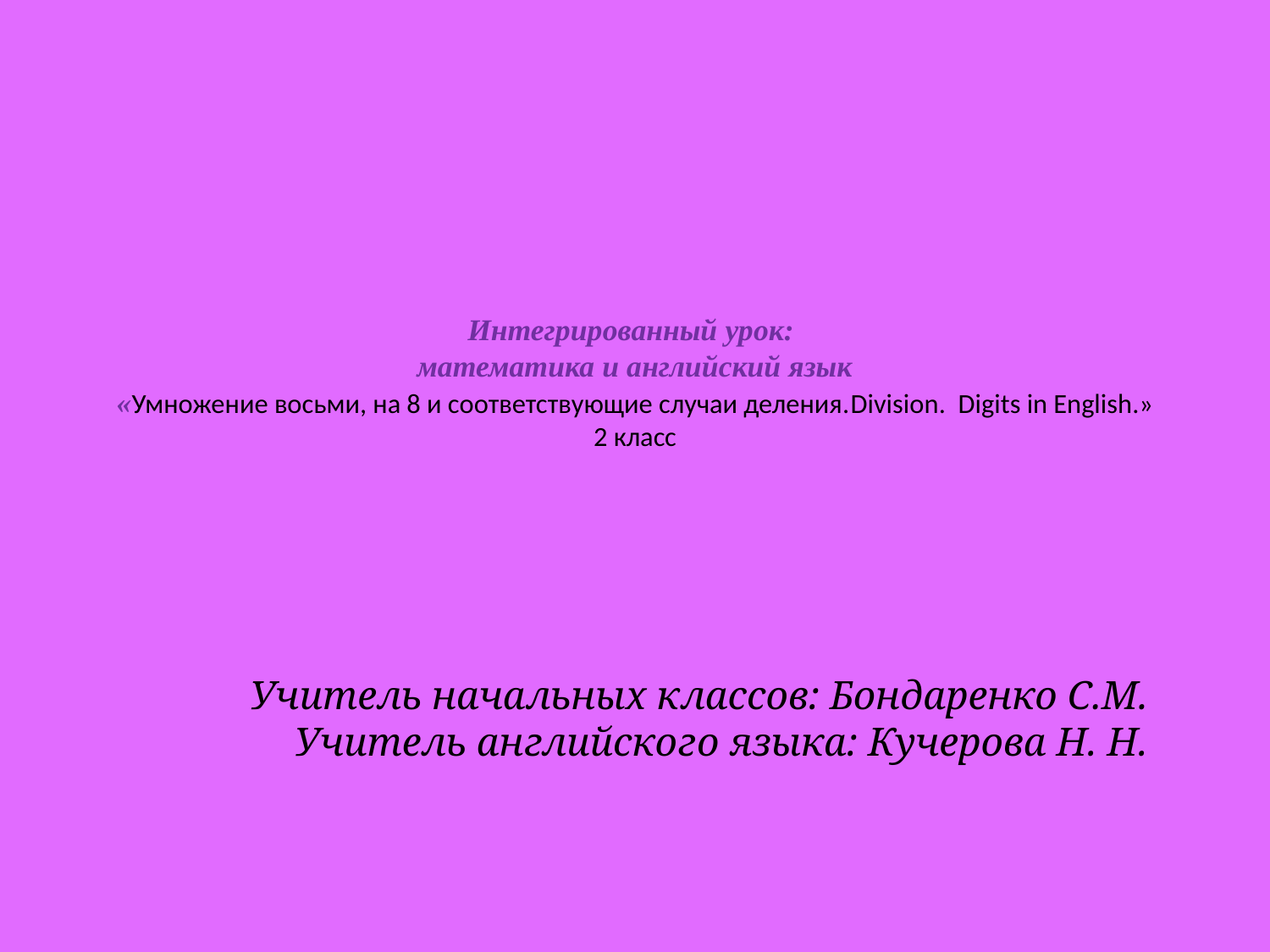

# Интегрированный урок: математика и английский язык «Умножение восьми, на 8 и соответствующие случаи деления.Division.  Digits in English.» 2 класс

Учитель начальных классов: Бондаренко С.М.
Учитель английского языка: Кучерова Н. Н.